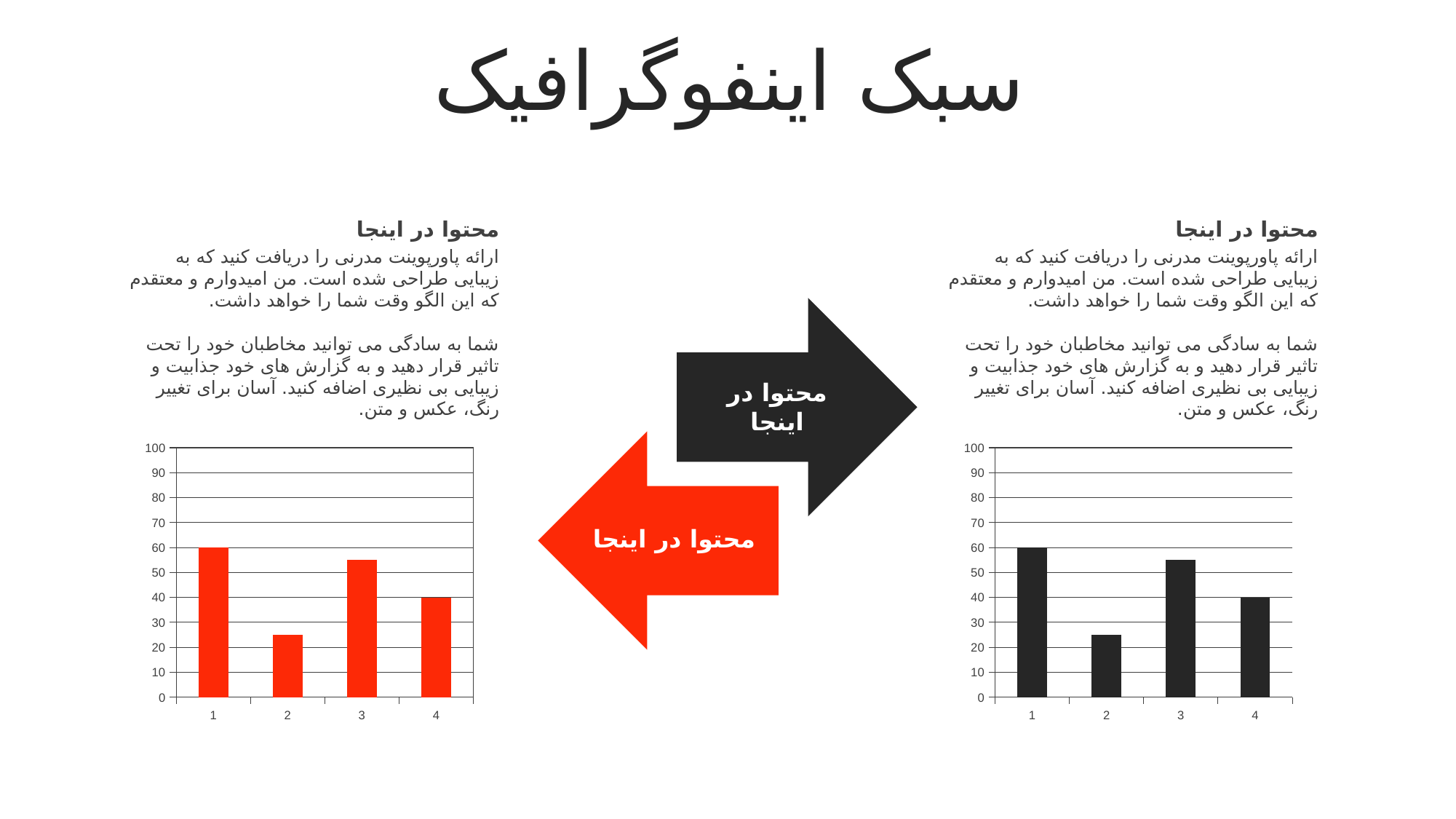

سبک اینفوگرافیک
محتوا در اینجا
ارائه پاورپوینت مدرنی را دریافت کنید که به زیبایی طراحی شده است. من امیدوارم و معتقدم که این الگو وقت شما را خواهد داشت.

شما به سادگی می توانید مخاطبان خود را تحت تاثیر قرار دهید و به گزارش های خود جذابیت و زیبایی بی نظیری اضافه کنید. آسان برای تغییر رنگ، عکس و متن.
محتوا در اینجا
ارائه پاورپوینت مدرنی را دریافت کنید که به زیبایی طراحی شده است. من امیدوارم و معتقدم که این الگو وقت شما را خواهد داشت.

شما به سادگی می توانید مخاطبان خود را تحت تاثیر قرار دهید و به گزارش های خود جذابیت و زیبایی بی نظیری اضافه کنید. آسان برای تغییر رنگ، عکس و متن.

محتوا در اینجا

### Chart

| Category |  |
|---|---|

### Chart

| Category |  |
|---|---|
محتوا در اینجا